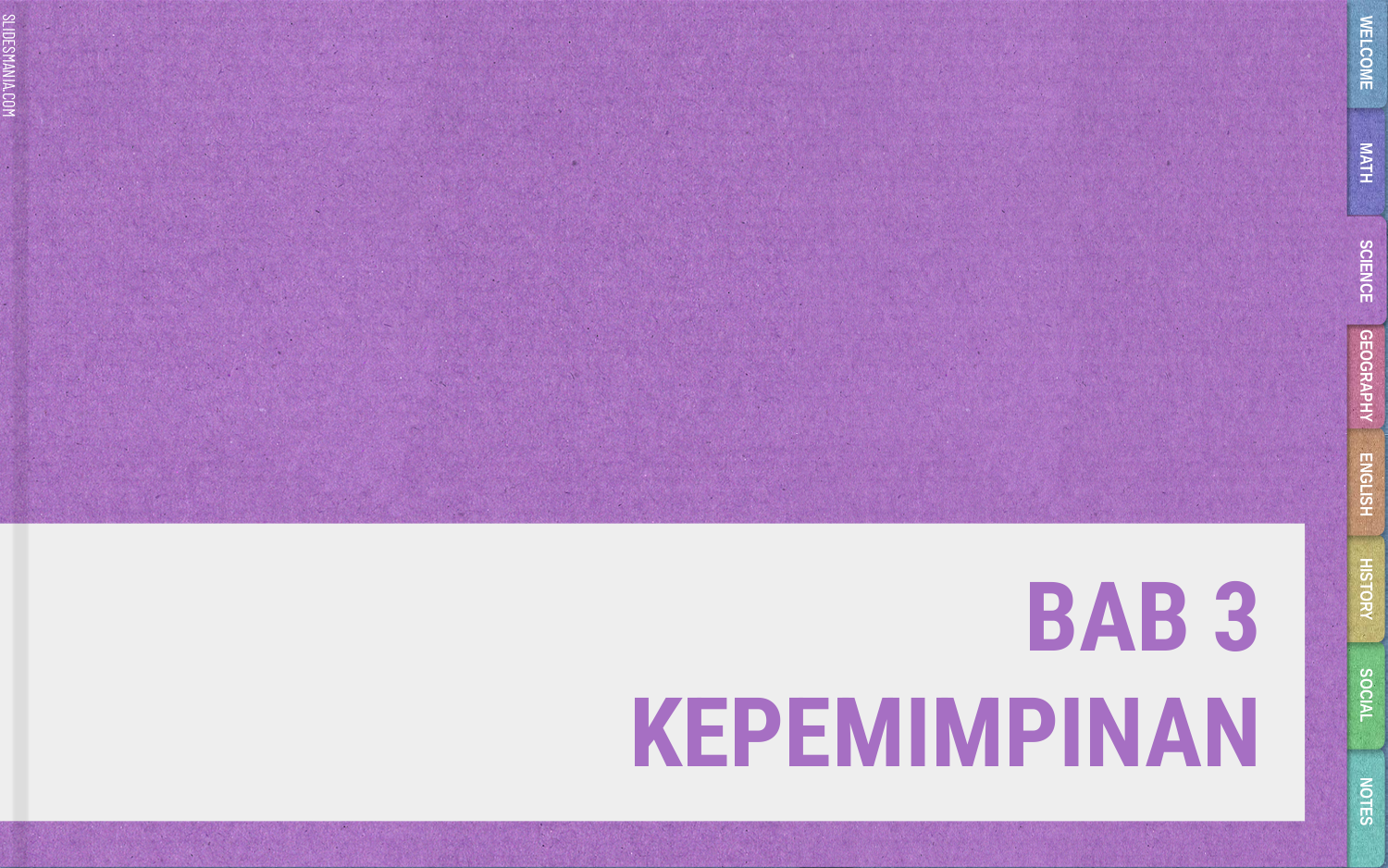

WELCOME
MATH
SCIENCE
GEOGRAPHY
ENGLISH
# BAB 3 KEPEMIMPINAN
HISTORY
SOCIAL
NOTES